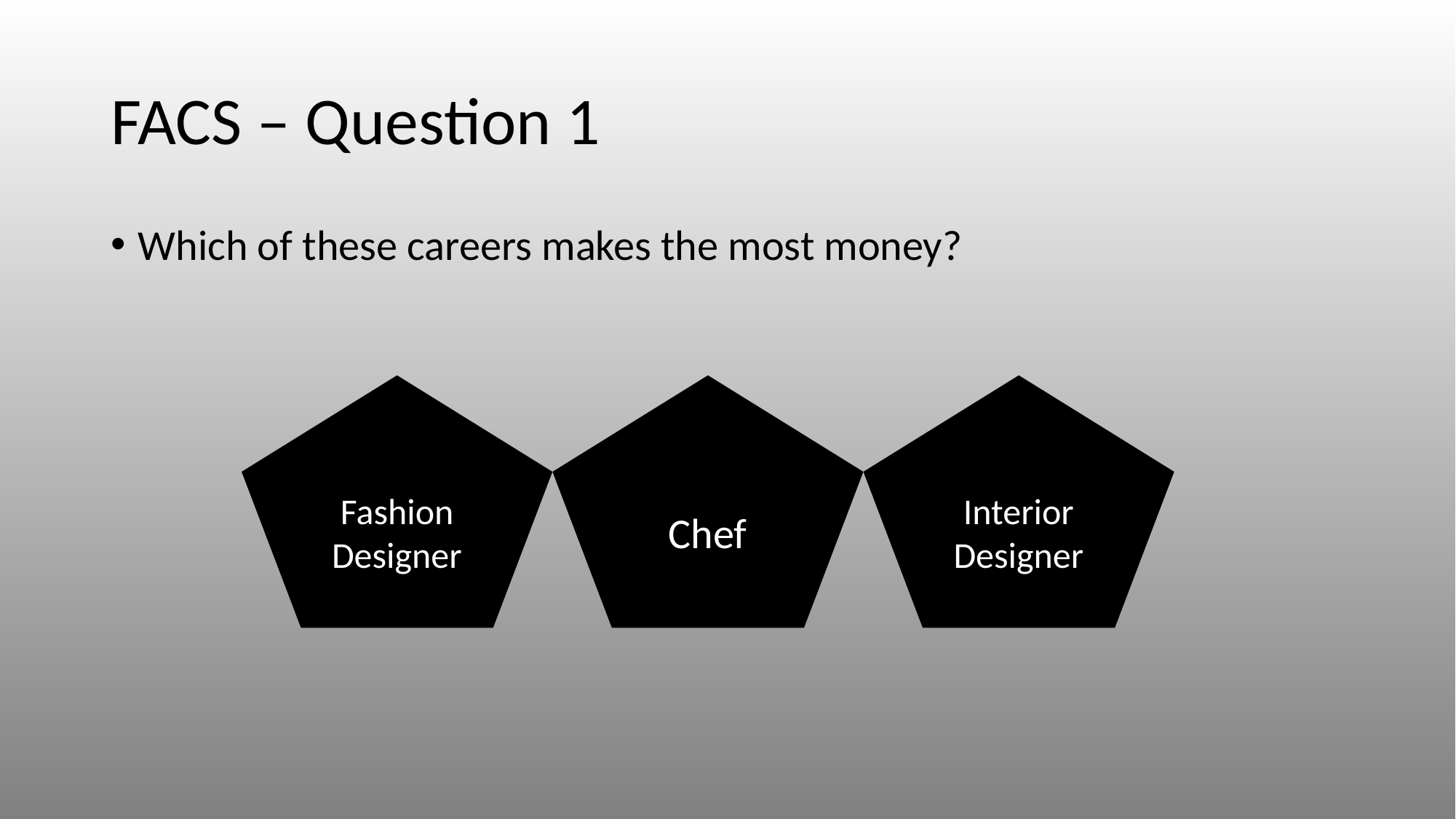

# FACS – Question 1
Which of these careers makes the most money?
Fashion Designer
Chef
Interior Designer